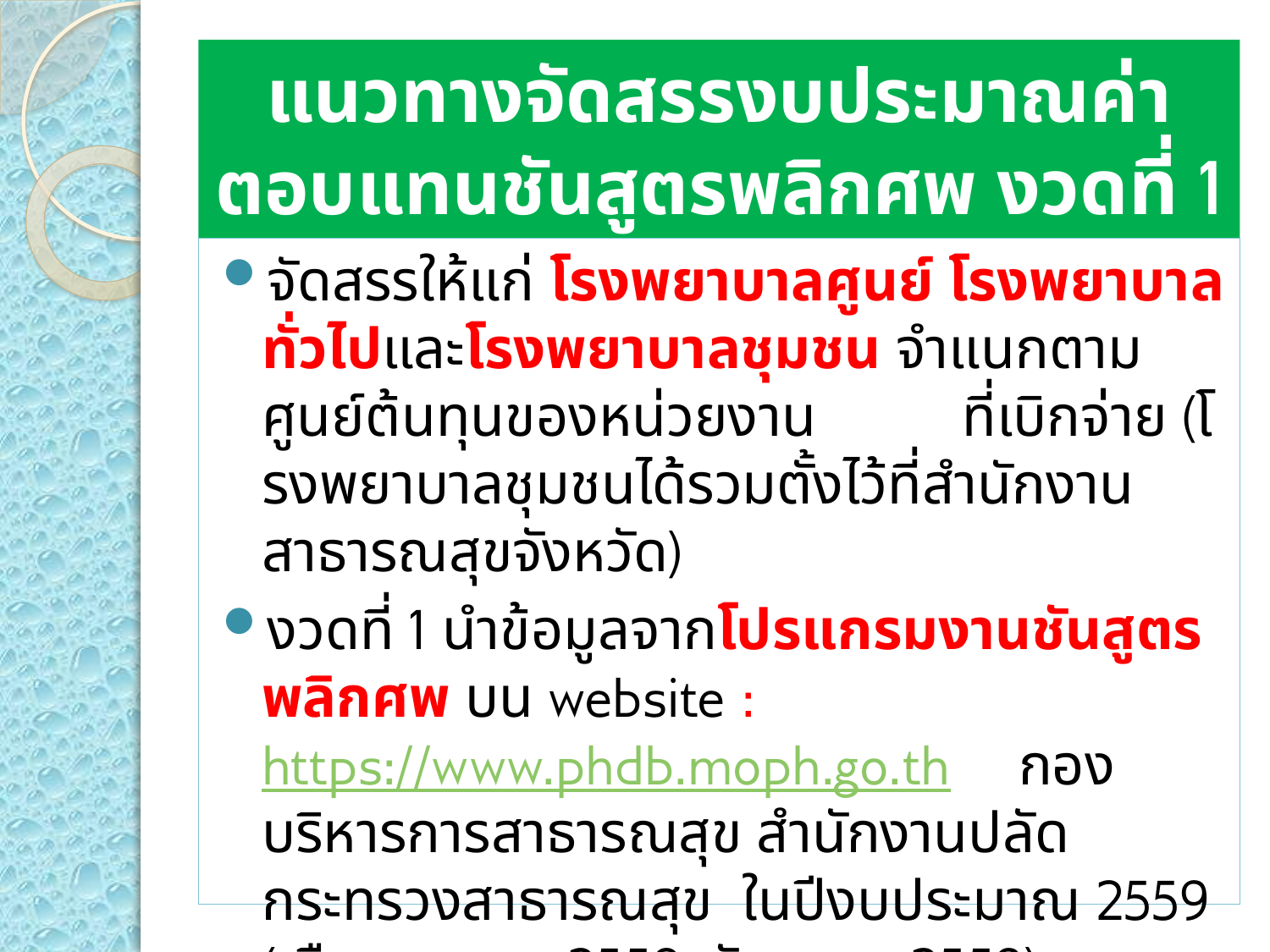

# แนวทางจัดสรรงบประมาณค่าตอบแทนชันสูตรพลิกศพ งวดที่ 1
จัดสรรให้แก่ โรงพยาบาลศูนย์ โรงพยาบาลทั่วไปและโรงพยาบาลชุมชน จำแนกตามศูนย์ต้นทุนของหน่วยงาน          ที่เบิกจ่าย (โรงพยาบาลชุมชนได้รวมตั้งไว้ที่สำนักงานสาธารณสุขจังหวัด)
งวดที่ 1 นำข้อมูลจากโปรแกรมงานชันสูตรพลิกศพ บน website :  https://www.phdb.moph.go.th    กองบริหารการสาธารณสุข สำนักงานปลัดกระทรวงสาธารณสุข  ในปีงบประมาณ 2559  (เดือนตุลาคม 2558-กันยายน 2559)